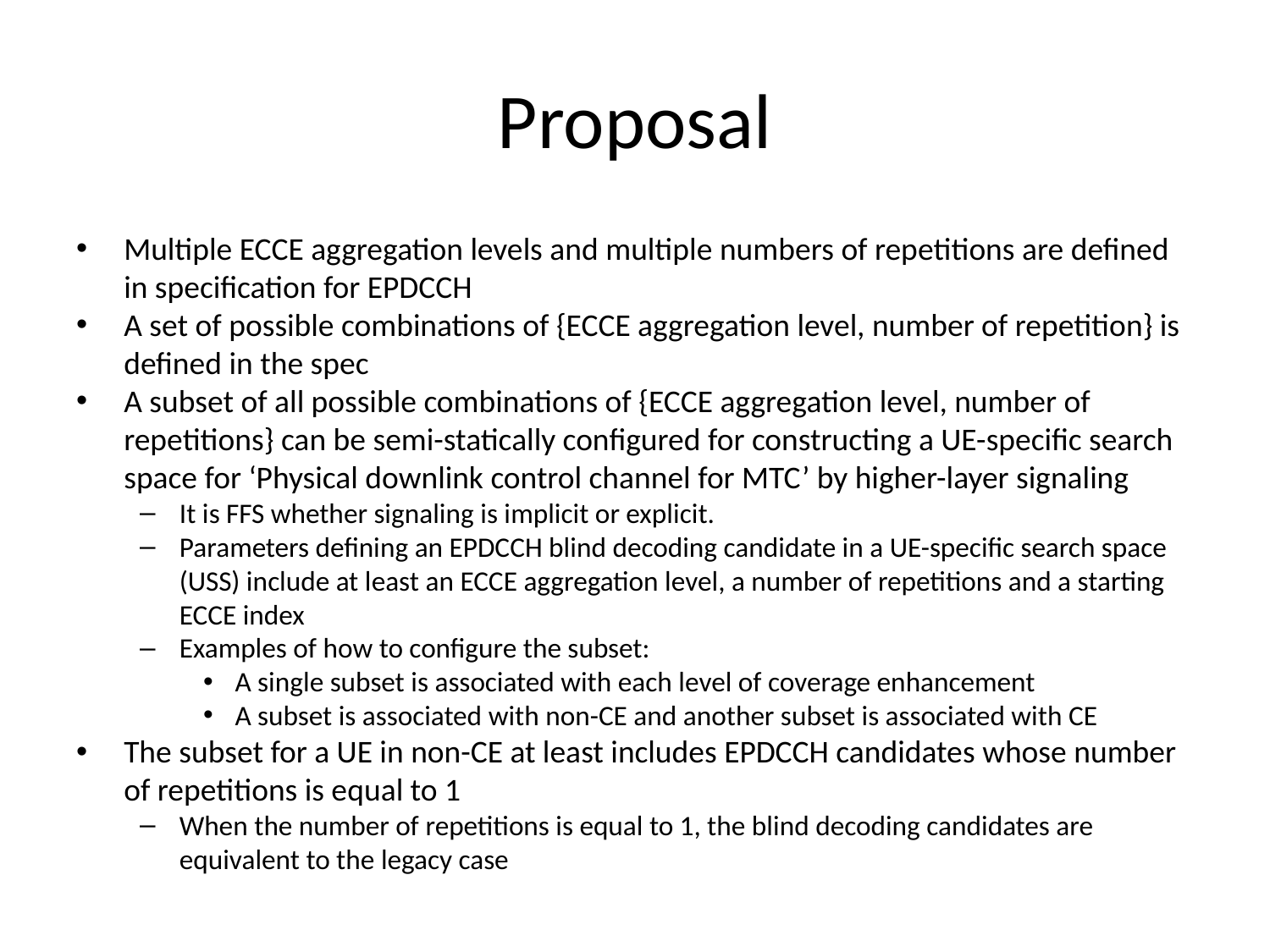

# Proposal
Multiple ECCE aggregation levels and multiple numbers of repetitions are defined in specification for EPDCCH
A set of possible combinations of {ECCE aggregation level, number of repetition} is defined in the spec
A subset of all possible combinations of {ECCE aggregation level, number of repetitions} can be semi-statically configured for constructing a UE-specific search space for ‘Physical downlink control channel for MTC’ by higher-layer signaling
It is FFS whether signaling is implicit or explicit.
Parameters defining an EPDCCH blind decoding candidate in a UE-specific search space (USS) include at least an ECCE aggregation level, a number of repetitions and a starting ECCE index
Examples of how to configure the subset:
A single subset is associated with each level of coverage enhancement
A subset is associated with non-CE and another subset is associated with CE
The subset for a UE in non-CE at least includes EPDCCH candidates whose number of repetitions is equal to 1
When the number of repetitions is equal to 1, the blind decoding candidates are equivalent to the legacy case